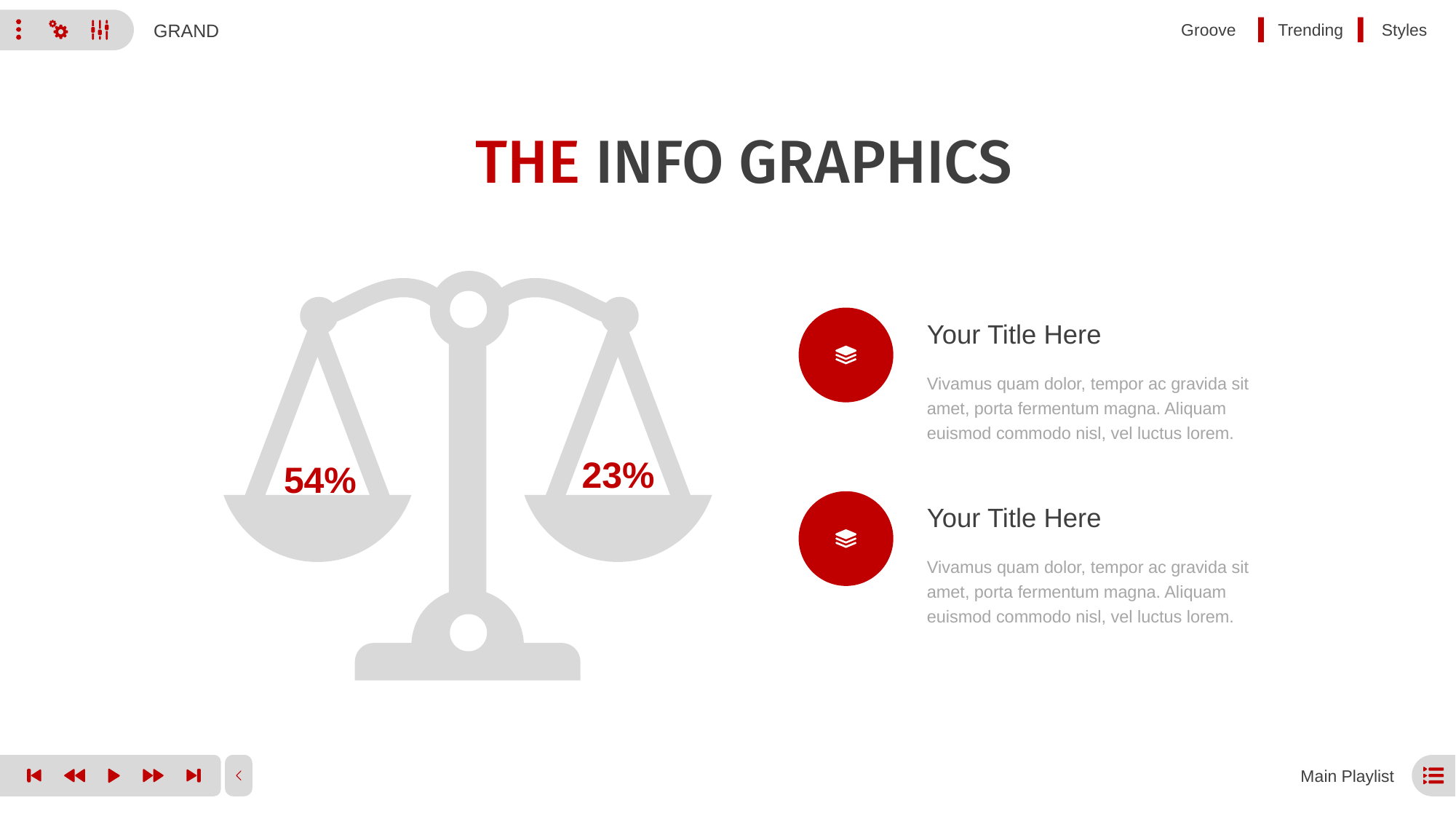

GRAND
Groove
Trending
Styles

THE INFO GRAPHICS

Your Title Here

Vivamus quam dolor, tempor ac gravida sit amet, porta fermentum magna. Aliquam euismod commodo nisl, vel luctus lorem.
23%
54%
Your Title Here

Vivamus quam dolor, tempor ac gravida sit amet, porta fermentum magna. Aliquam euismod commodo nisl, vel luctus lorem.

Main Playlist